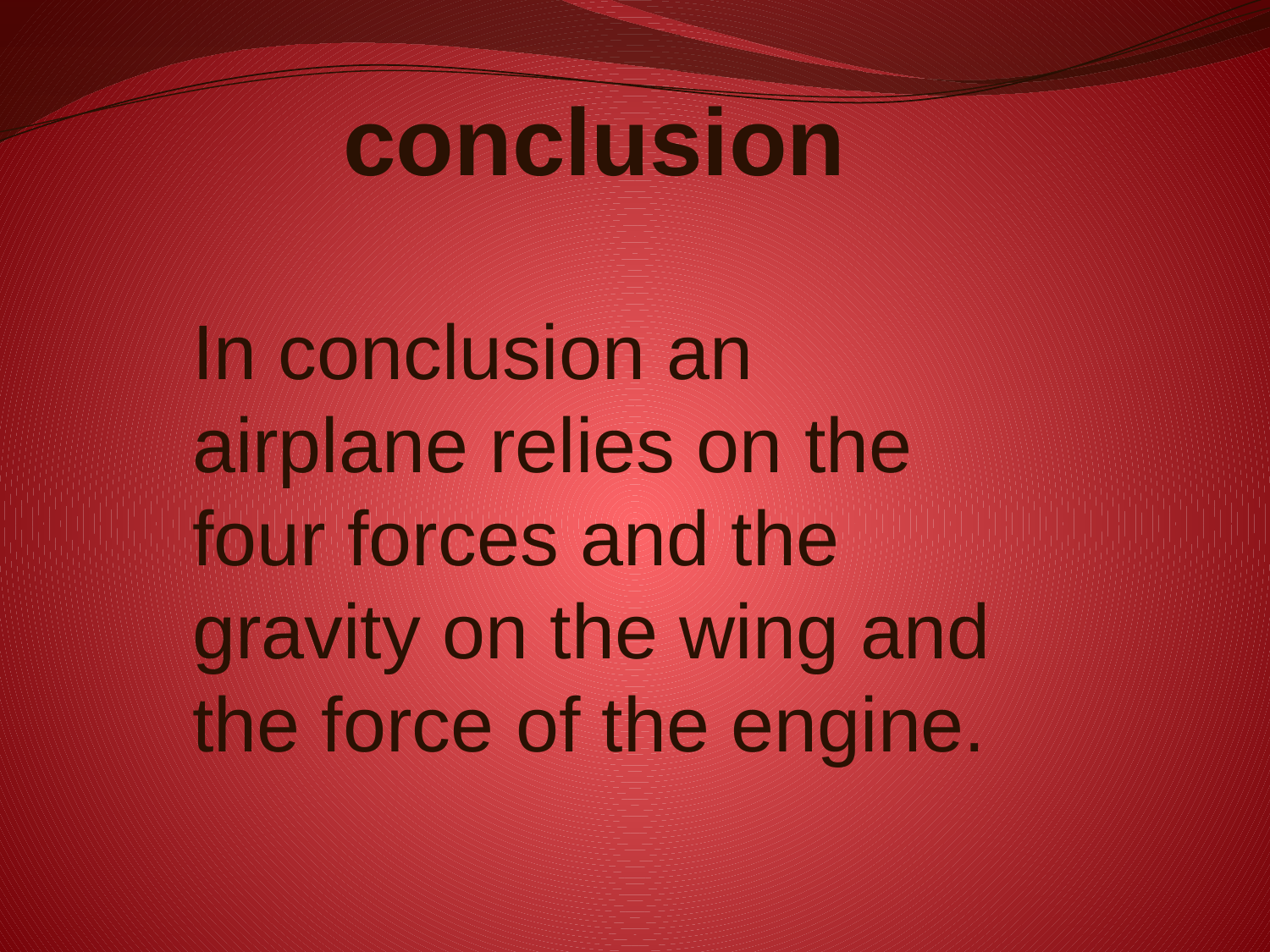

conclusion
In conclusion an airplane relies on the four forces and the gravity on the wing and  the force of the engine.